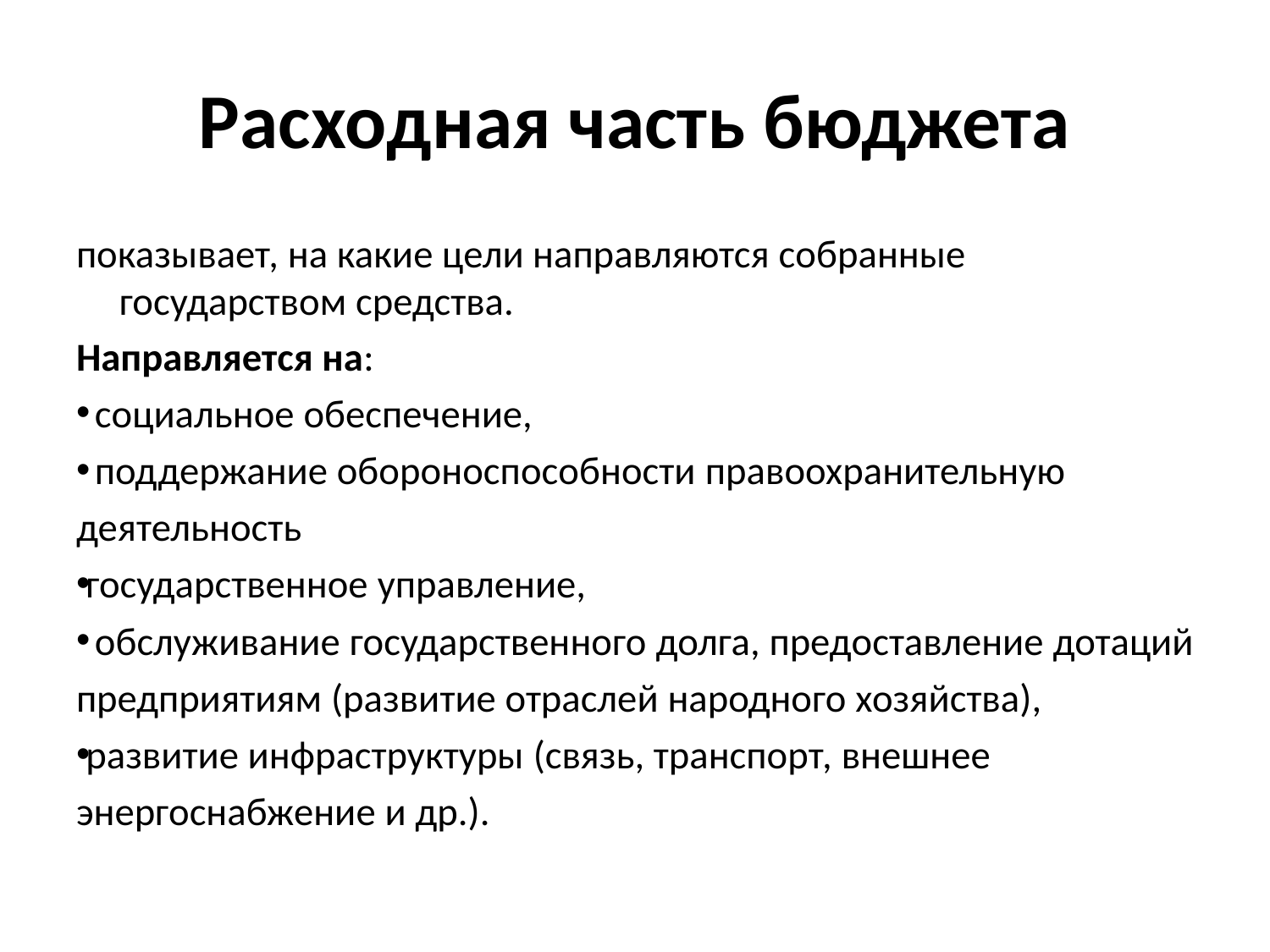

# Расходная часть бюджета
показывает, на какие цели направляются собранные государством средства.
Направляется на:
 социальное обеспечение,
 поддержание обороноспособности правоохранительную деятельность
государственное управление,
 обслуживание государственного долга, предоставление дотаций предприятиям (развитие отраслей народного хозяйства),
развитие инфраструктуры (связь, транспорт, внешнее энергоснабжение и др.).